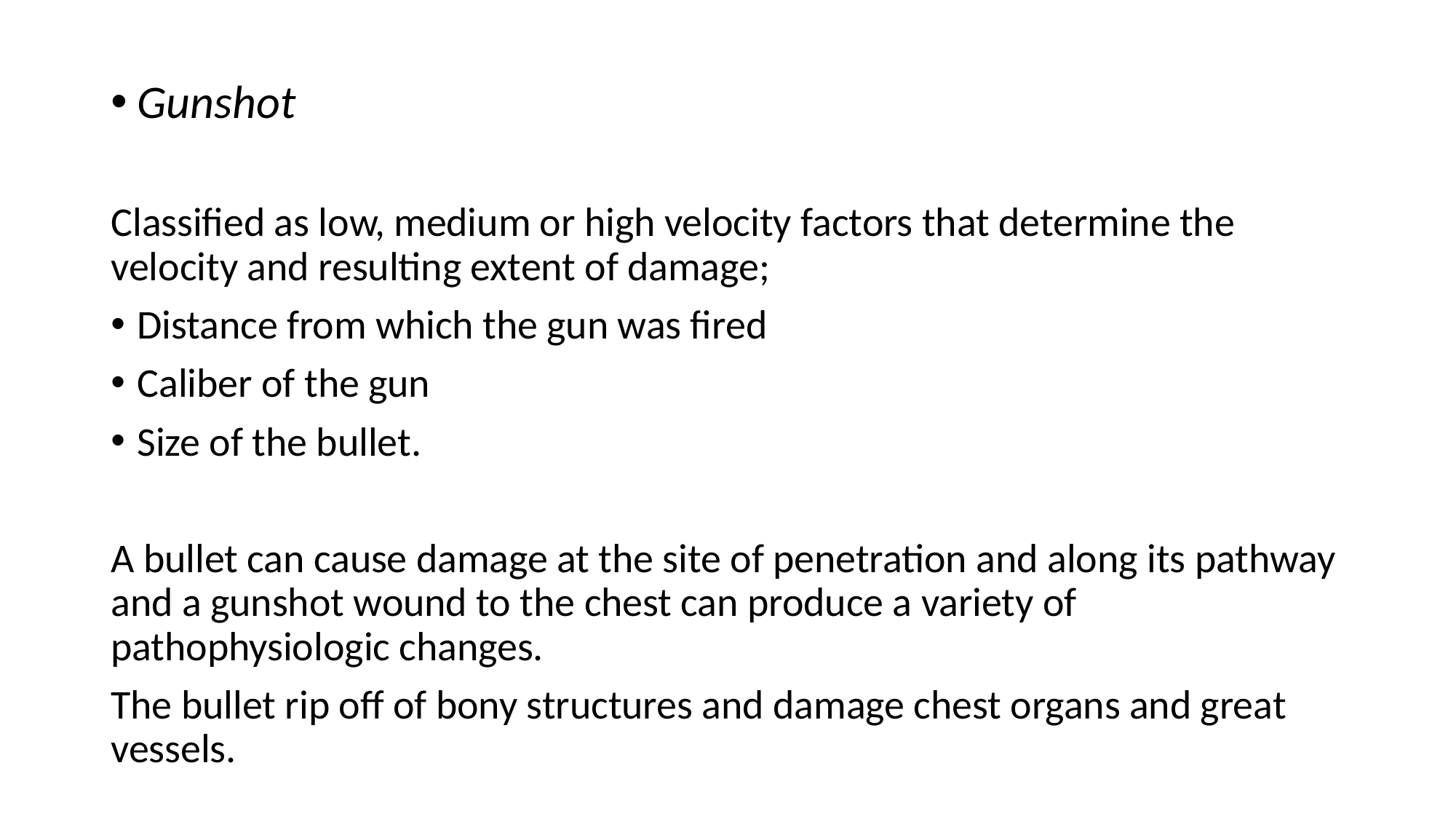

Gunshot

Classified as low, medium or high velocity factors that determine the velocity and resulting extent of damage;
Distance from which the gun was fired
Caliber of the gun
Size of the bullet.

A bullet can cause damage at the site of penetration and along its pathway and a gunshot wound to the chest can produce a variety of pathophysiologic changes.
The bullet rip off of bony structures and damage chest organs and great vessels.